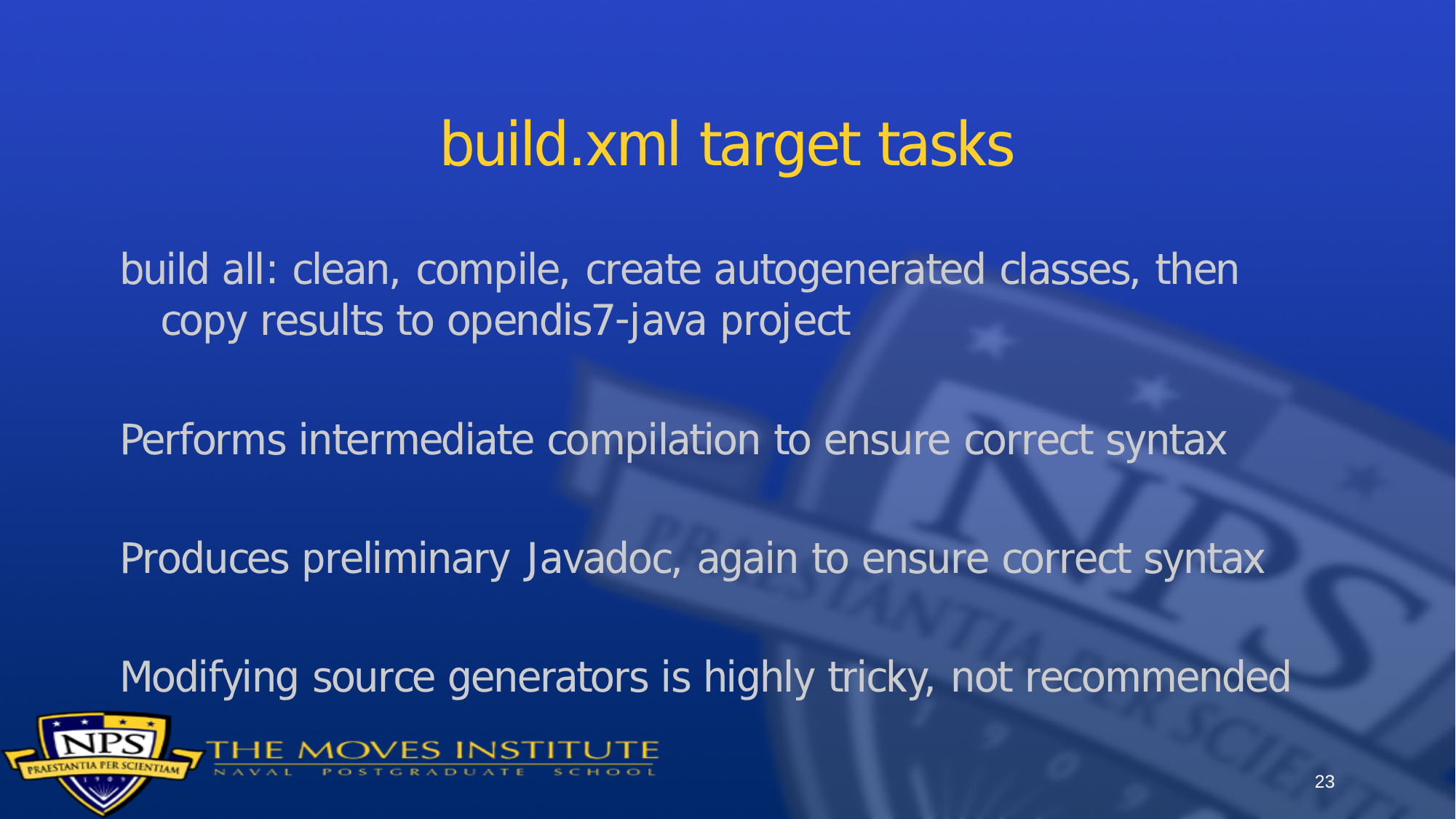

# build.xml target tasks
build all: clean, compile, create autogenerated classes, then copy results to opendis7-java project

Performs intermediate compilation to ensure correct syntax

Produces preliminary Javadoc, again to ensure correct syntax

Modifying source generators is highly tricky, not recommended
23